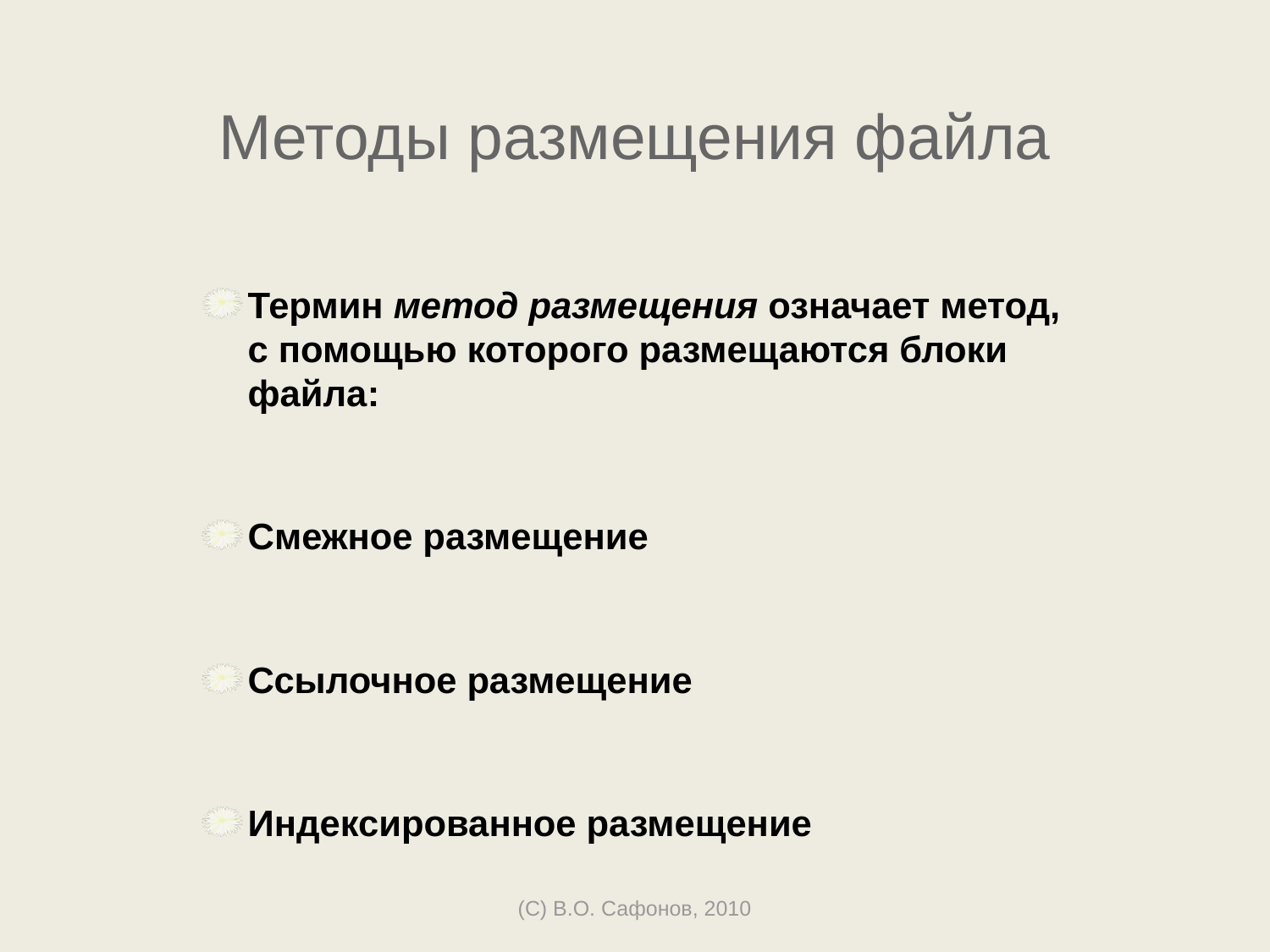

# Методы размещения файла
Термин метод размещения означает метод, с помощью которого размещаются блоки файла:

Смежное размещение

Ссылочное размещение

Индексированное размещение

(C) В.О. Сафонов, 2010